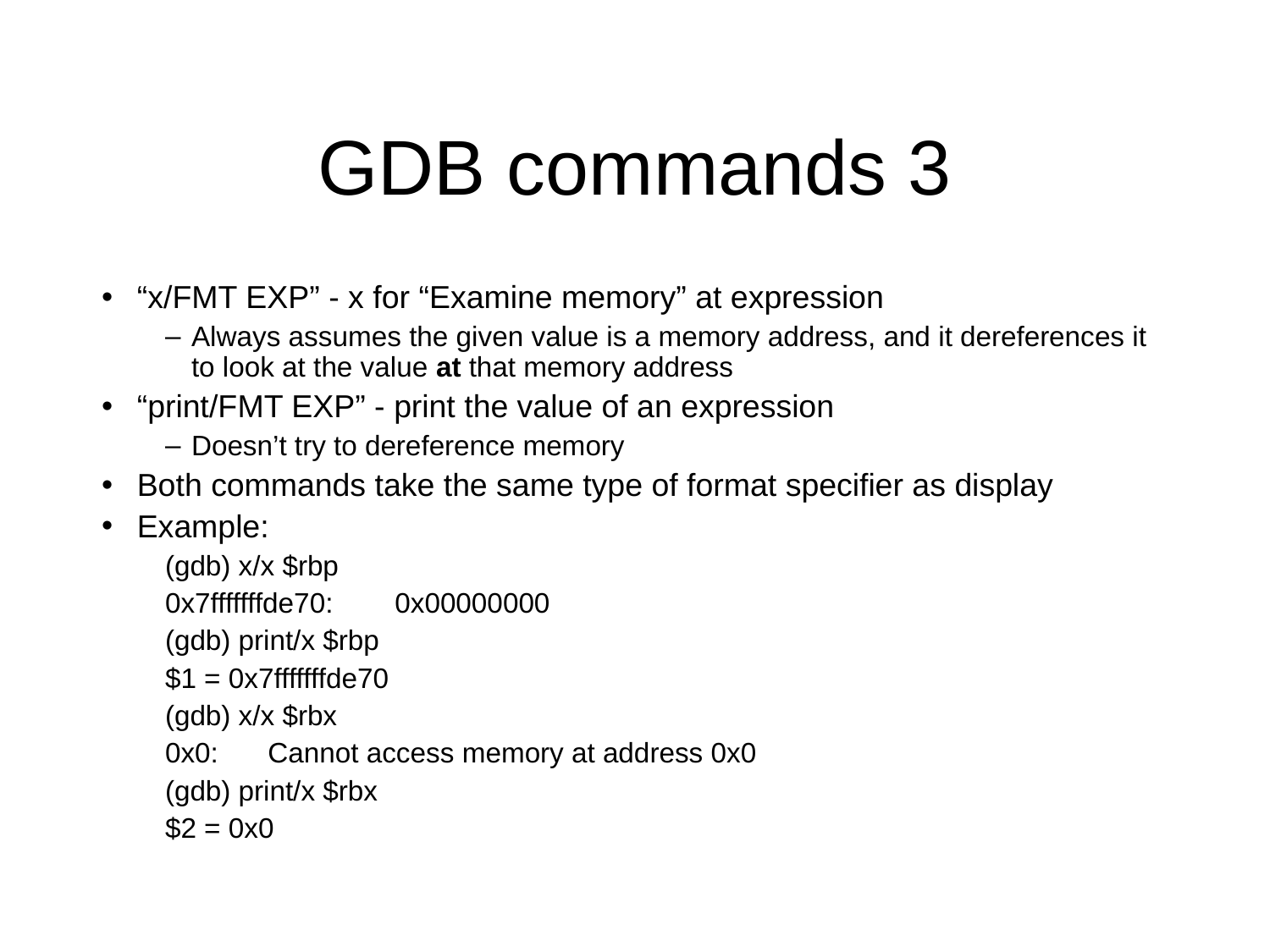

GDB commands 3
“x/FMT EXP” - x for “Examine memory” at expression
Always assumes the given value is a memory address, and it dereferences it to look at the value at that memory address
“print/FMT EXP” - print the value of an expression
Doesn’t try to dereference memory
Both commands take the same type of format specifier as display
Example:
(gdb) x/x $rbp
0x7fffffffde70:	0x00000000
(gdb) print/x $rbp
$1 = 0x7fffffffde70
(gdb) x/x $rbx
0x0:	Cannot access memory at address 0x0
(gdb) print/x $rbx
$2 = 0x0